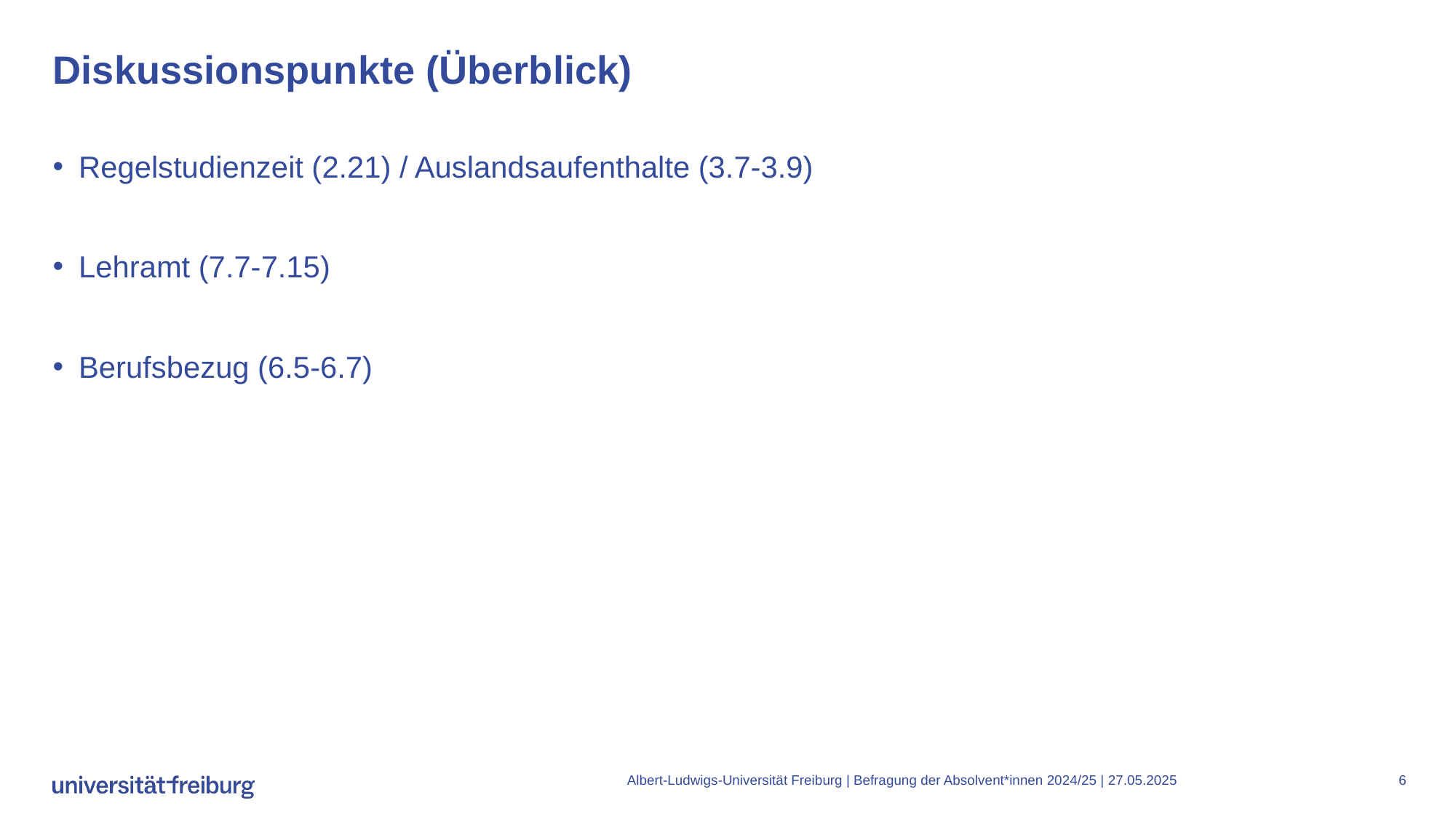

# Diskussionspunkte (Überblick)
Regelstudienzeit (2.21) / Auslandsaufenthalte (3.7-3.9)

Lehramt (7.7-7.15)

Berufsbezug (6.5-6.7)

Albert-Ludwigs-Universität Freiburg | Befragung der Absolvent*innen 2024/25 |
27.05.2025
6